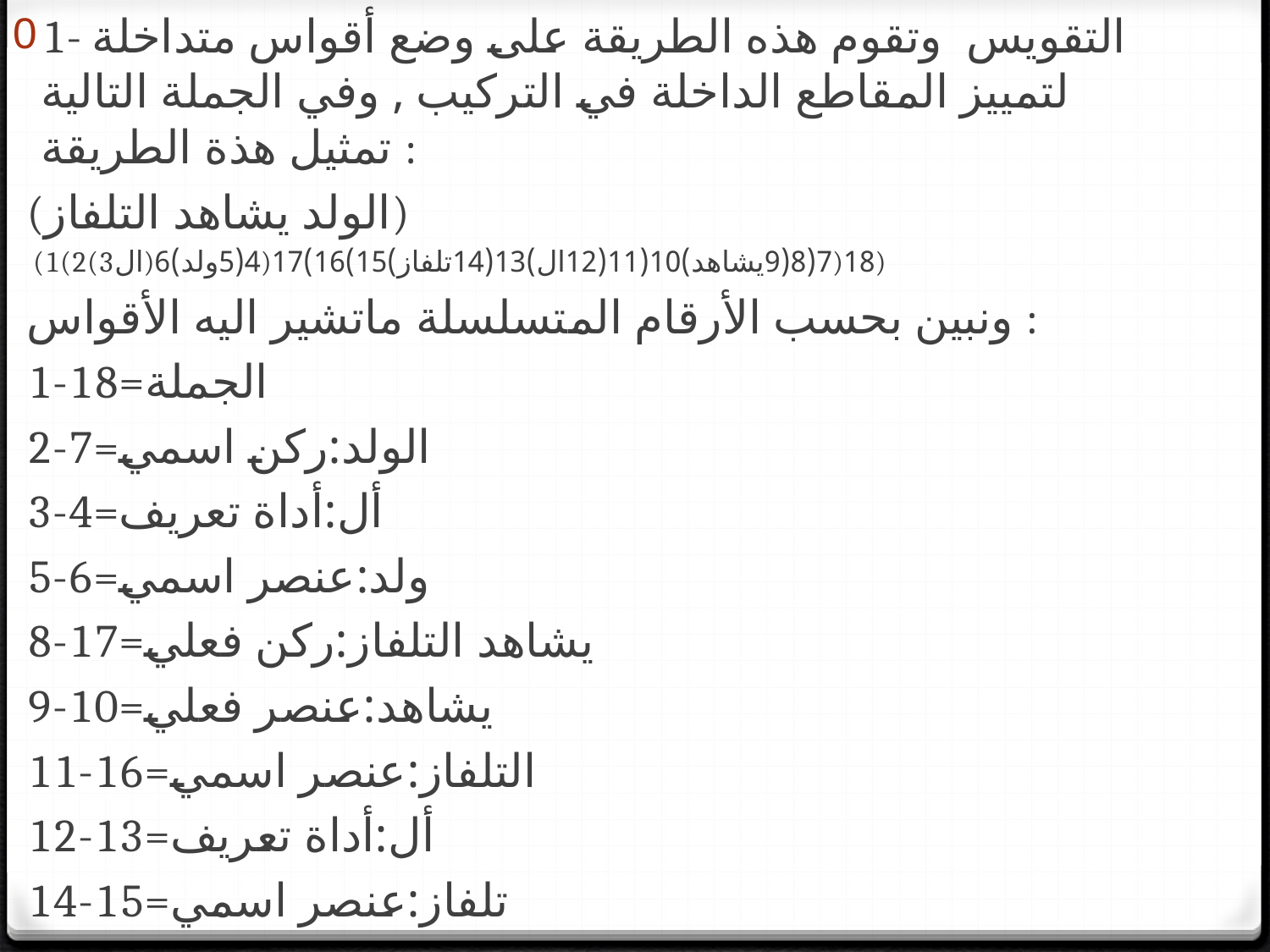

1- التقويس  وتقوم هذه الطريقة على وضع أقواس متداخلة لتمييز المقاطع الداخلة في التركيب , وفي الجملة التالية تمثيل هذة الطريقة :
(الولد يشاهد التلفاز)
 (1(2(3ال)4(5ولد)6)7(8(9يشاهد)10(11(12ال)13(14تلفاز)15)16)17)18)
ونبين بحسب الأرقام المتسلسلة ماتشير اليه الأقواس :
1-18=الجملة
2-7=الولد:ركن اسمي
3-4=أل:أداة تعريف
5-6=ولد:عنصر اسمي
8-17=يشاهد التلفاز:ركن فعلي
9-10=يشاهد:عنصر فعلي
11-16=التلفاز:عنصر اسمي
12-13=أل:أداة تعريف
14-15=تلفاز:عنصر اسمي